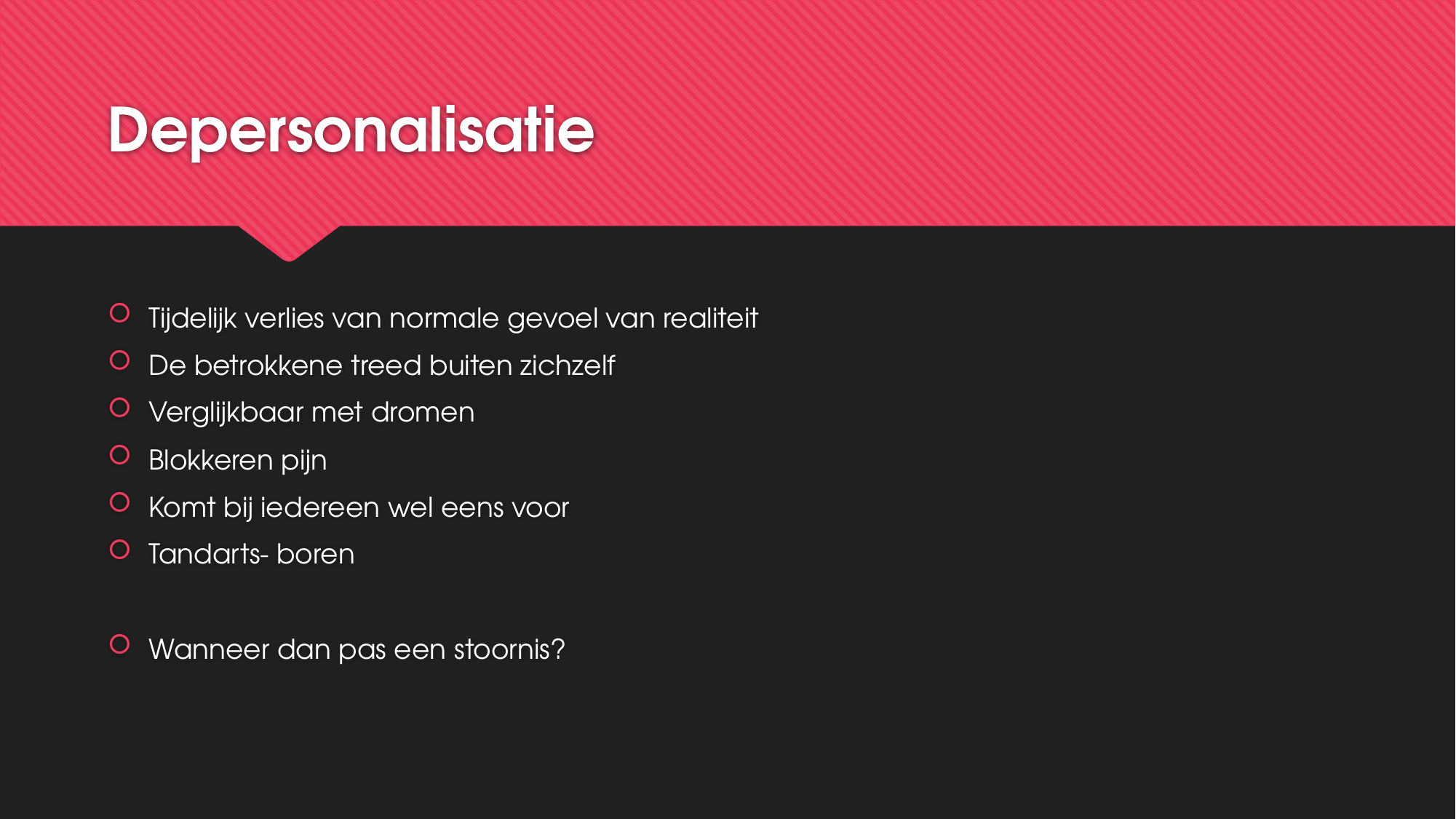

# Depersonalisatie
Tijdelijk verlies van normale gevoel van realiteit
De betrokkene treed buiten zichzelf
Verglijkbaar met dromen
Blokkeren pijn
Komt bij iedereen wel eens voor
Tandarts- boren

Wanneer dan pas een stoornis?